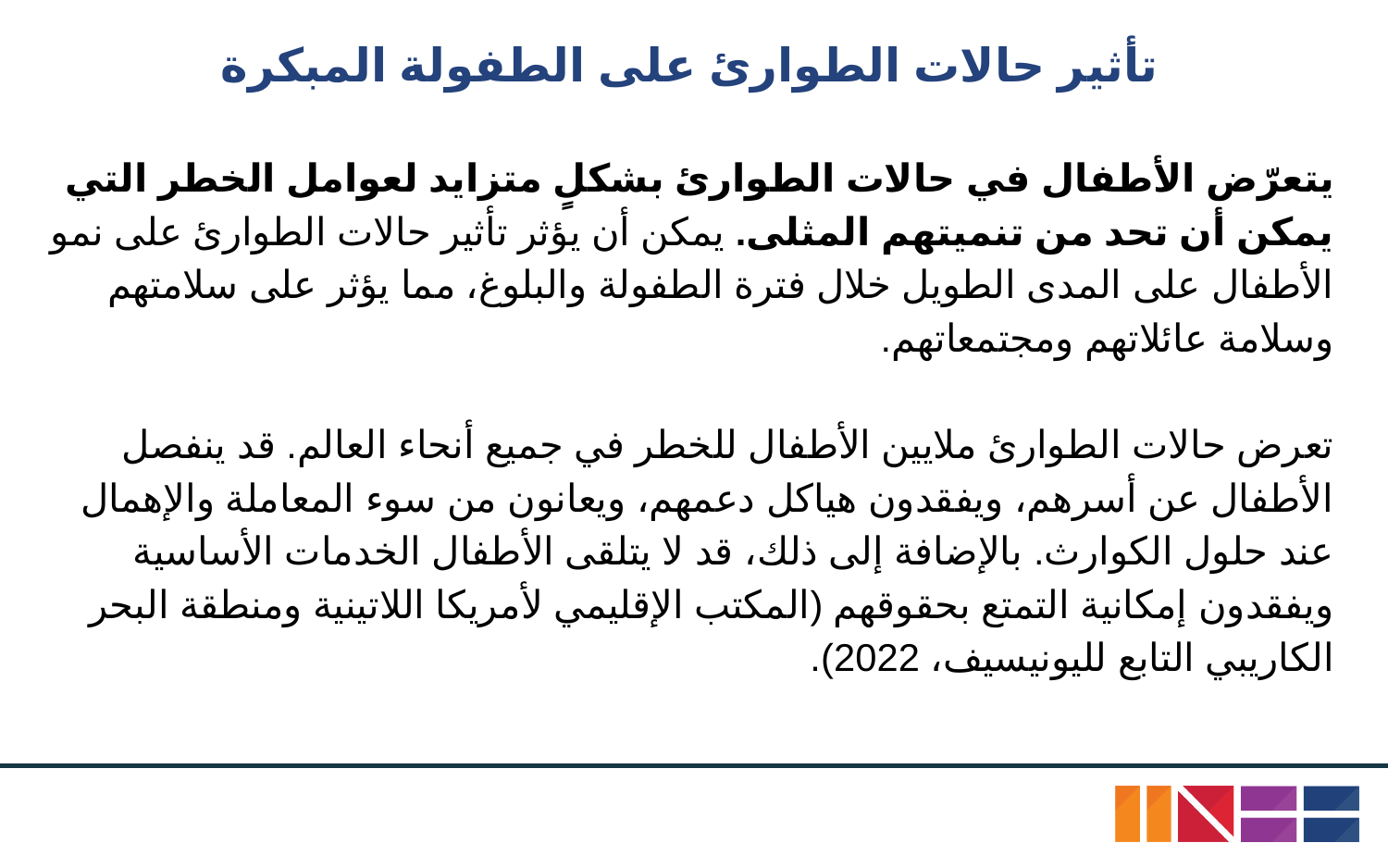

# تأثير حالات الطوارئ على الطفولة المبكرة

يتعرّض الأطفال في حالات الطوارئ بشكلٍ متزايد لعوامل الخطر التي يمكن أن تحد من تنميتهم المثلى. يمكن أن يؤثر تأثير حالات الطوارئ على نمو الأطفال على المدى الطويل خلال فترة الطفولة والبلوغ، مما يؤثر على سلامتهم وسلامة عائلاتهم ومجتمعاتهم.

تعرض حالات الطوارئ ملايين الأطفال للخطر في جميع أنحاء العالم. قد ينفصل الأطفال عن أسرهم، ويفقدون هياكل دعمهم، ويعانون من سوء المعاملة والإهمال عند حلول الكوارث. بالإضافة إلى ذلك، قد لا يتلقى الأطفال الخدمات الأساسية ويفقدون إمكانية التمتع بحقوقهم (المكتب الإقليمي لأمريكا اللاتينية ومنطقة البحر الكاريبي التابع لليونيسيف، 2022).